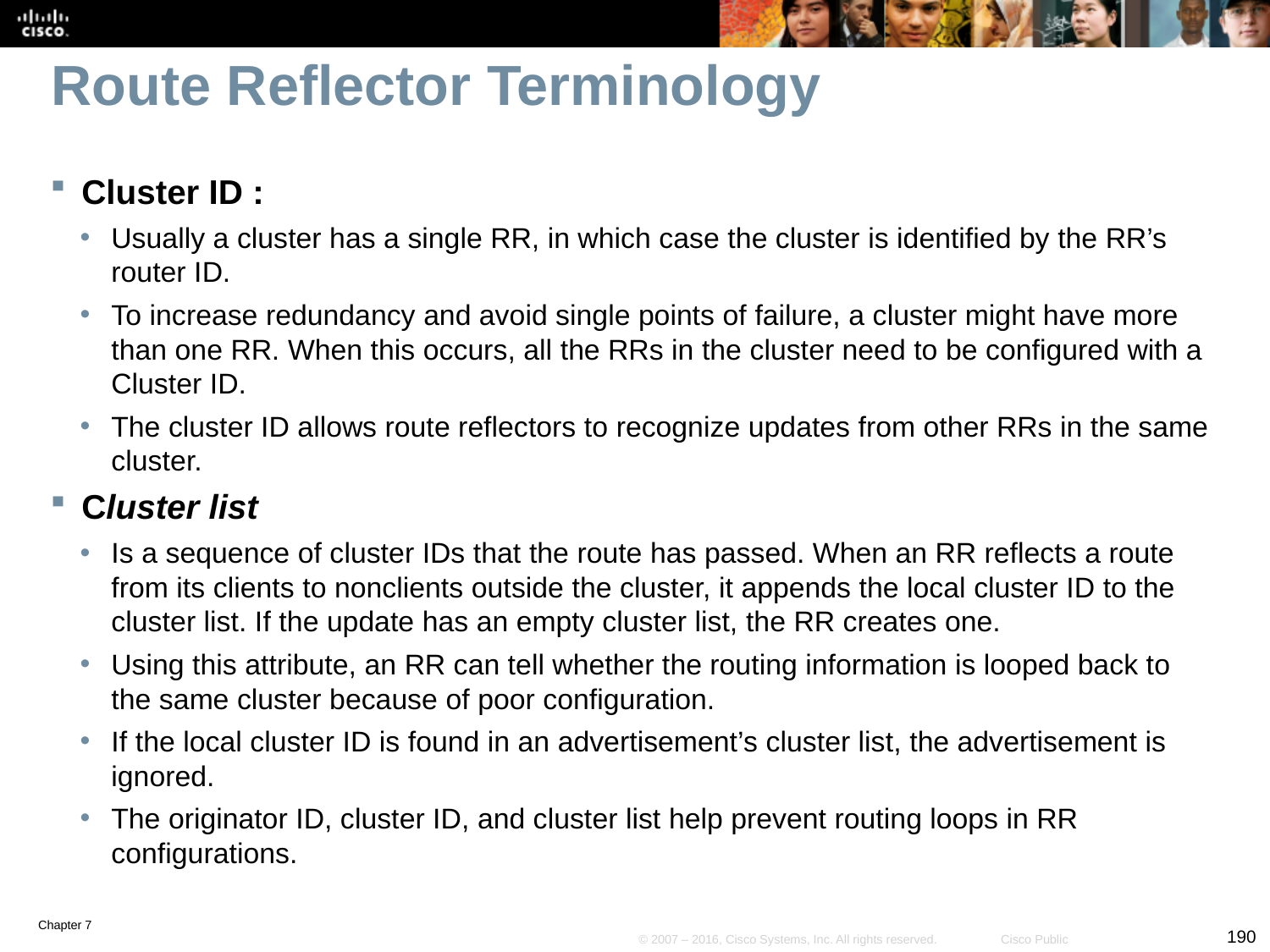

# Route Reflector Terminology
Cluster ID :
Usually a cluster has a single RR, in which case the cluster is identified by the RR’s router ID.
To increase redundancy and avoid single points of failure, a cluster might have more than one RR. When this occurs, all the RRs in the cluster need to be configured with a Cluster ID.
The cluster ID allows route reflectors to recognize updates from other RRs in the same cluster.
Cluster list
Is a sequence of cluster IDs that the route has passed. When an RR reflects a route from its clients to nonclients outside the cluster, it appends the local cluster ID to the cluster list. If the update has an empty cluster list, the RR creates one.
Using this attribute, an RR can tell whether the routing information is looped back to the same cluster because of poor configuration.
If the local cluster ID is found in an advertisement’s cluster list, the advertisement is ignored.
The originator ID, cluster ID, and cluster list help prevent routing loops in RR configurations.